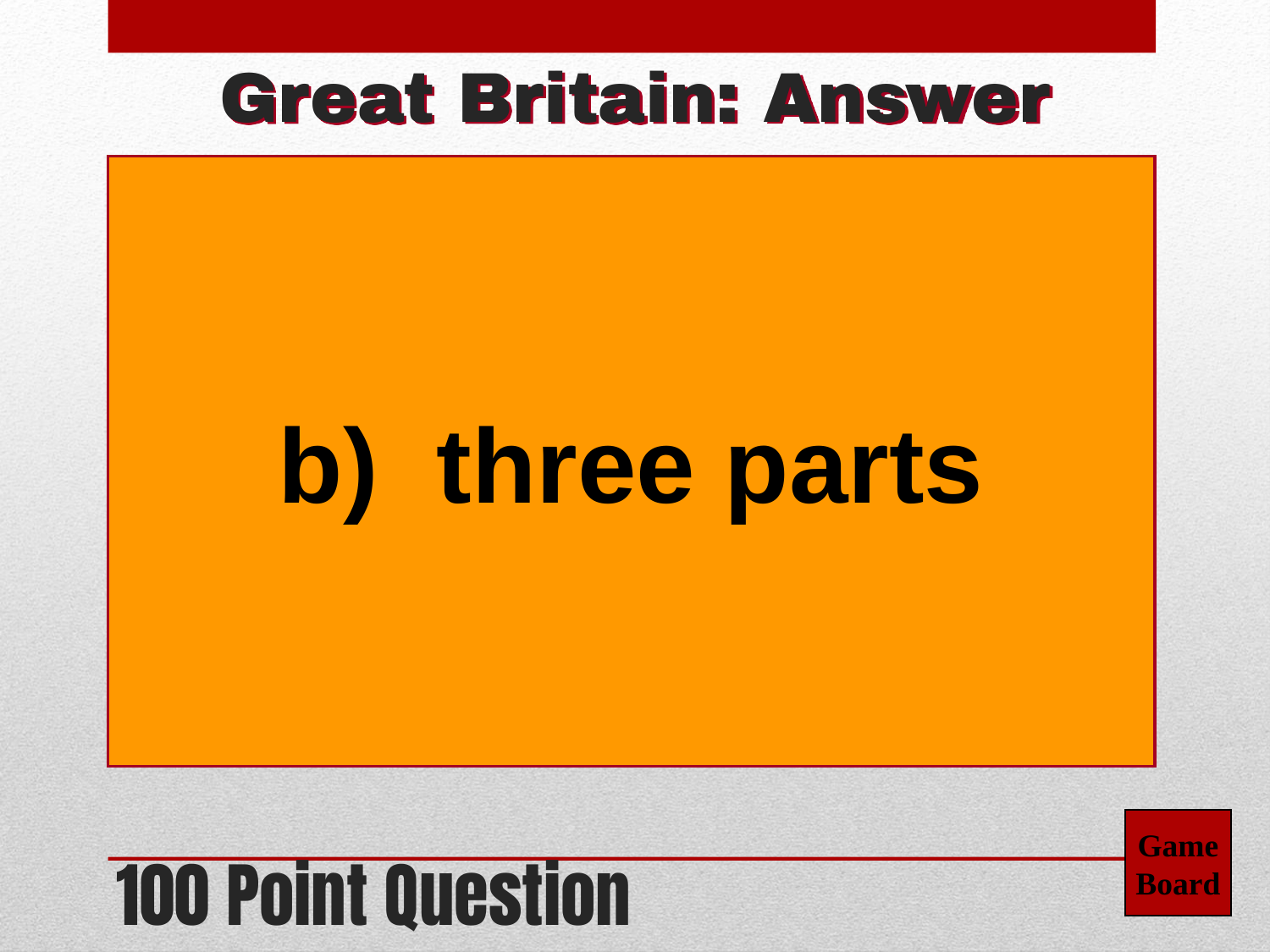

Great Britain: Answer
b)  three parts
Game
Board
100 Point Question